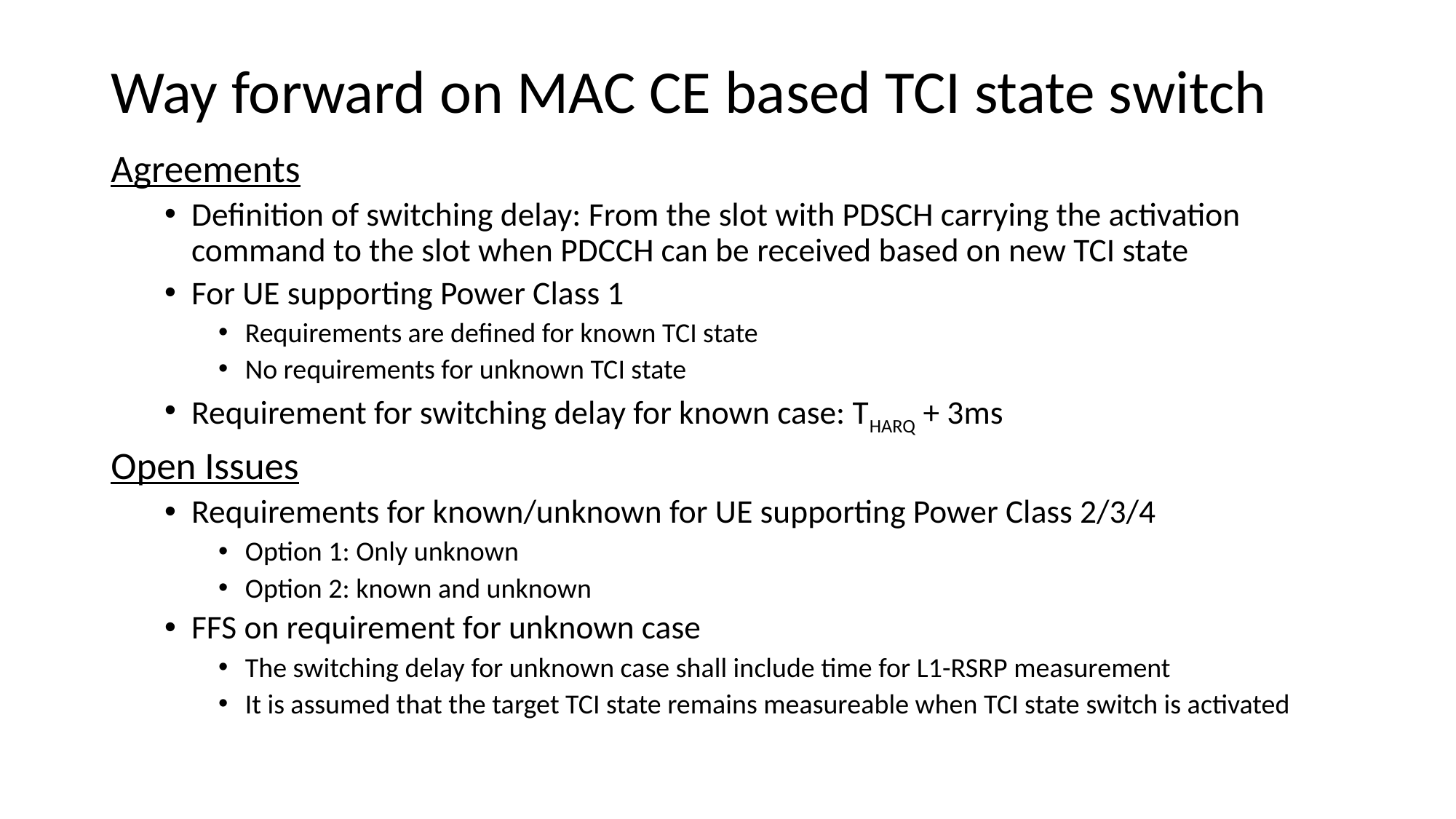

# Way forward on MAC CE based TCI state switch
Agreements
Definition of switching delay: From the slot with PDSCH carrying the activation command to the slot when PDCCH can be received based on new TCI state
For UE supporting Power Class 1
Requirements are defined for known TCI state
No requirements for unknown TCI state
Requirement for switching delay for known case: THARQ + 3ms
Open Issues
Requirements for known/unknown for UE supporting Power Class 2/3/4
Option 1: Only unknown
Option 2: known and unknown
FFS on requirement for unknown case
The switching delay for unknown case shall include time for L1-RSRP measurement
It is assumed that the target TCI state remains measureable when TCI state switch is activated